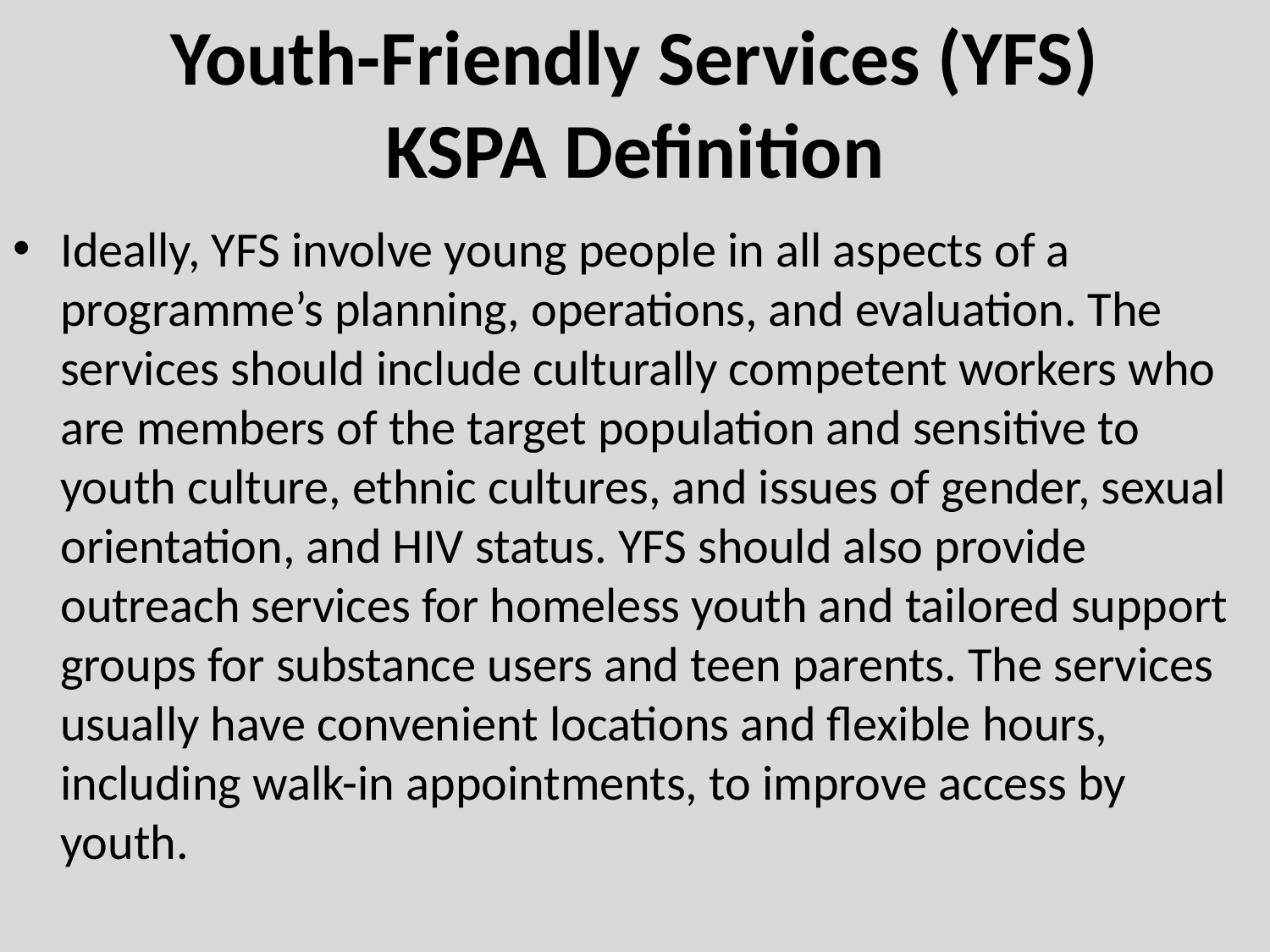

# Youth-Friendly Services (YFS) KSPA Definition
Ideally, YFS involve young people in all aspects of a programme’s planning, operations, and evaluation. The services should include culturally competent workers who are members of the target population and sensitive to youth culture, ethnic cultures, and issues of gender, sexual orientation, and HIV status. YFS should also provide outreach services for homeless youth and tailored support groups for substance users and teen parents. The services usually have convenient locations and flexible hours, including walk-in appointments, to improve access by youth.